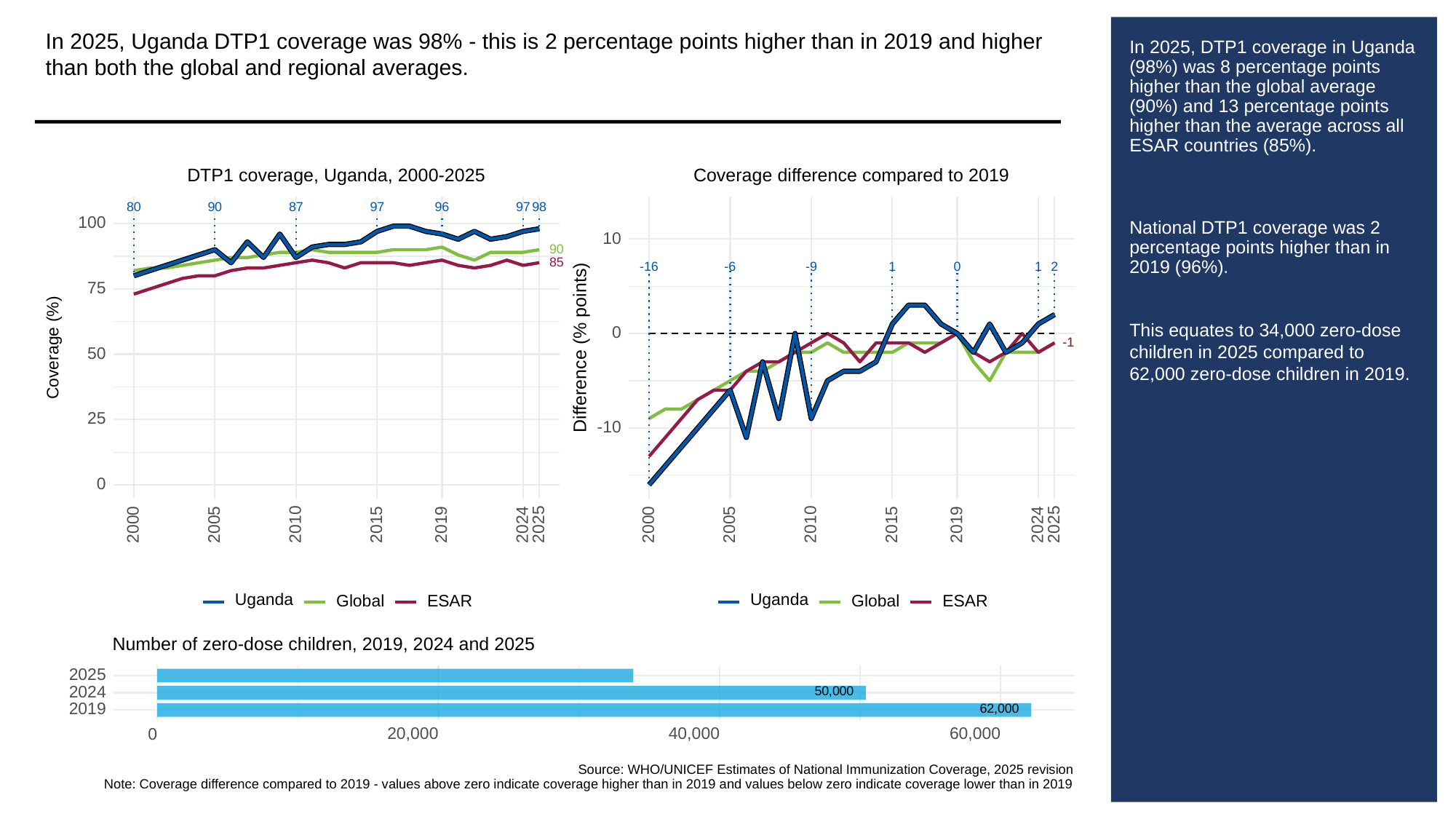

In 2025, Uganda DTP1 coverage was 98% - this is 2 percentage points higher than in 2019 and higher than both the global and regional averages.
# In 2025, DTP1 coverage in Uganda (98%) was 8 percentage points higher than the global average (90%) and 13 percentage points higher than the average across all ESAR countries (85%).

National DTP1 coverage was 2 percentage points higher than in 2019 (96%).

This equates to 34,000 zero-dose children in 2025 compared to 62,000 zero-dose children in 2019.

Coverage difference compared to 2019
DTP1 coverage, Uganda, 2000-2025

80
90
87
97
96
97
98
100

10

90

85

-16
-6
-9
0
1
1
2

75

0

-1
-1
Difference (% points)
Coverage (%)
50

25

-10

0

2000
2005
2010
2015
2019
2024
2025
2000
2005
2010
2015
2019
2024
2025
Uganda
Uganda
Global
ESAR
Global
ESAR

Number of zero-dose children, 2019, 2024 and 2025

2025

50,000
2024

62,000
2019

20,000
40,000
60,000
0
Source: WHO/UNICEF Estimates of National Immunization Coverage, 2025 revision
Note: Coverage difference compared to 2019 - values above zero indicate coverage higher than in 2019 and values below zero indicate coverage lower than in 2019